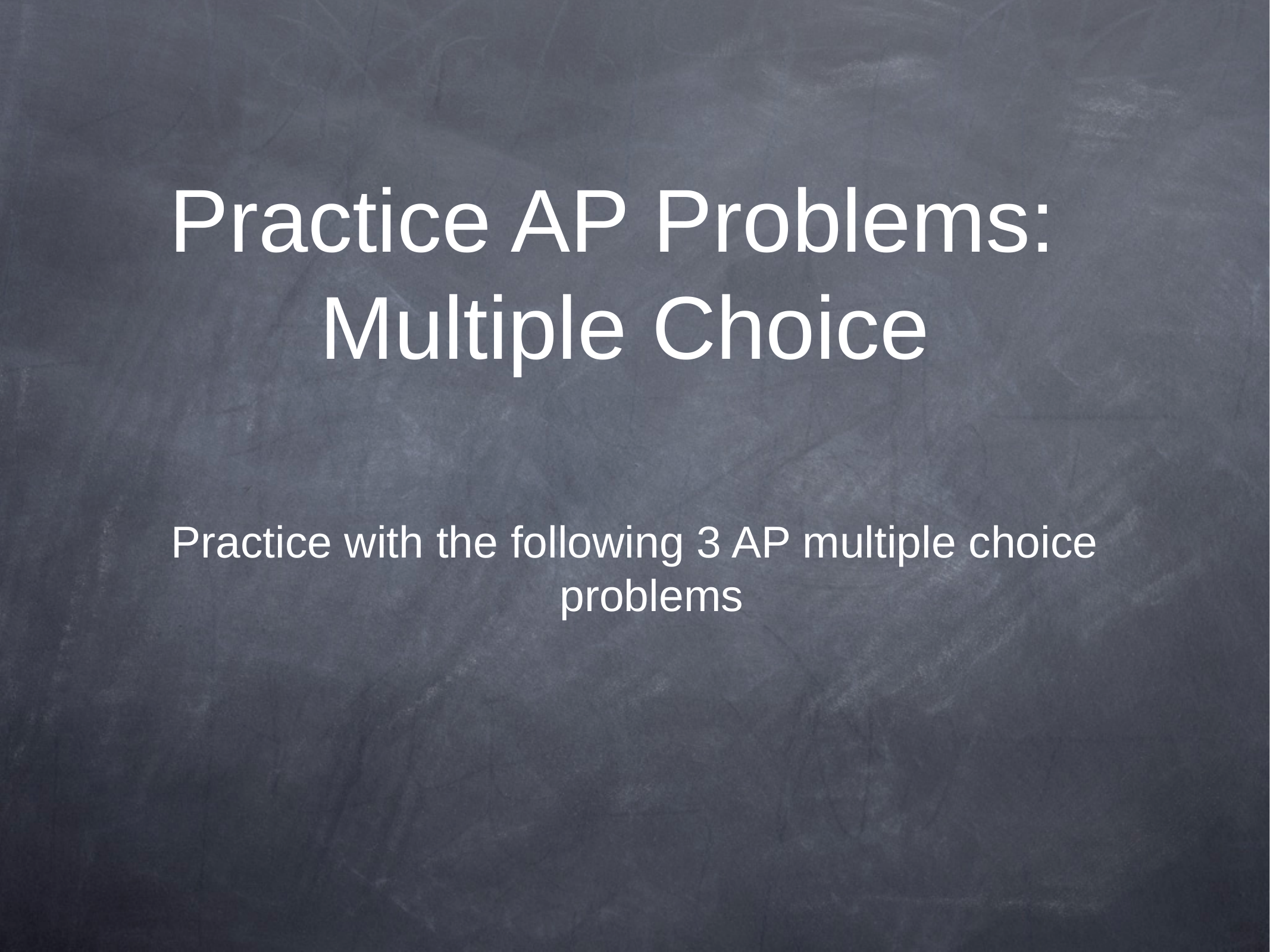

# Practice AP Problems:  Multiple Choice
Practice with the following 3 AP multiple choice problems